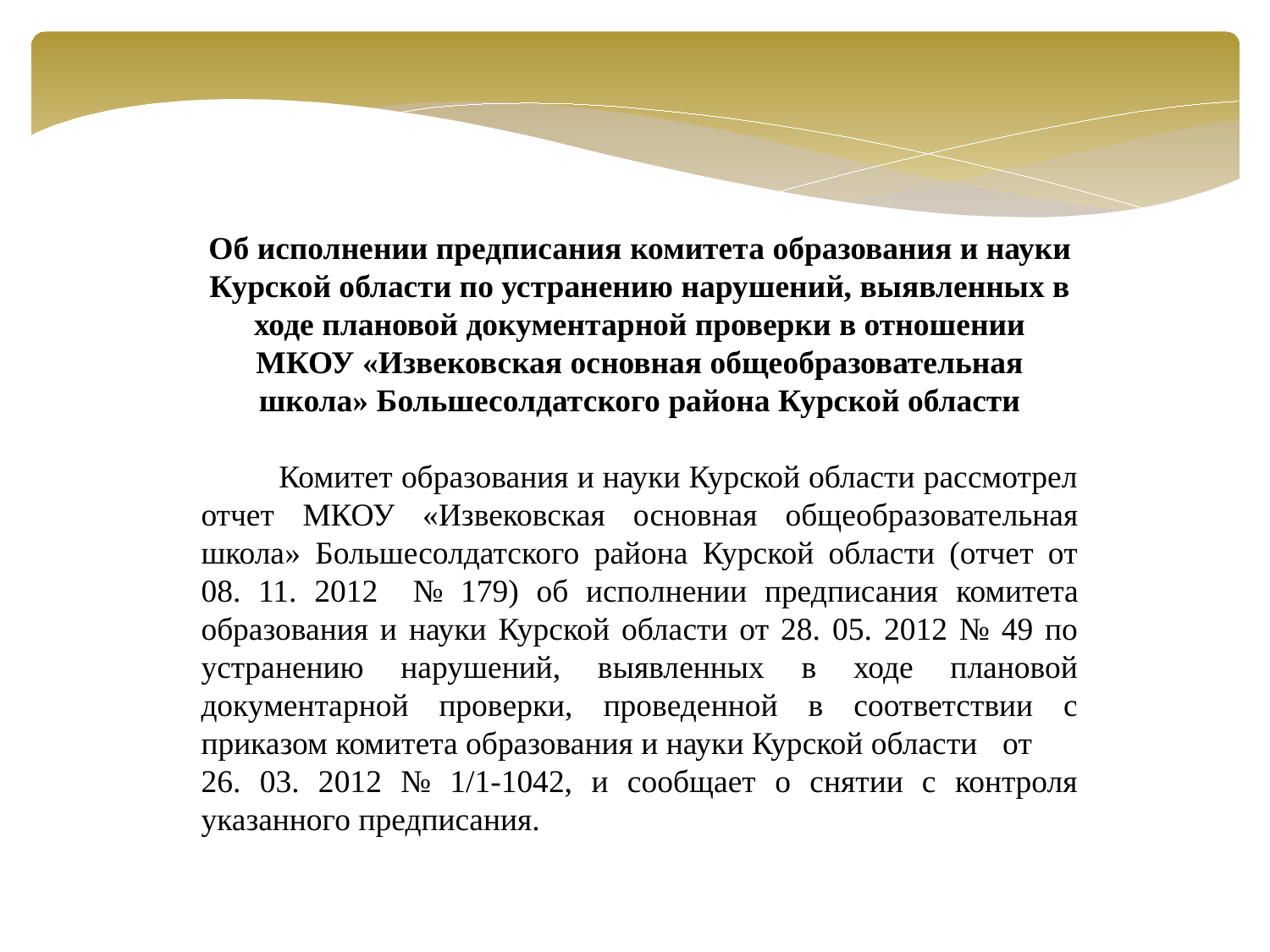

Об исполнении предписания комитета образования и науки Курской области по устранению нарушений, выявленных в ходе плановой документарной проверки в отношении МКОУ «Извековская основная общеобразовательная школа» Большесолдатского района Курской области

         Комитет образования и науки Курской области рассмотрел отчет МКОУ «Извековская основная общеобразовательная школа» Большесолдатского района Курской области (отчет от 08. 11. 2012  № 179) об исполнении предписания комитета образования и науки Курской области от 28. 05. 2012 № 49 по устранению нарушений, выявленных в ходе плановой документарной проверки, проведенной в соответствии с приказом комитета образования и науки Курской области   от
26. 03. 2012 № 1/1-1042, и сообщает о снятии с контроля указанного предписания.